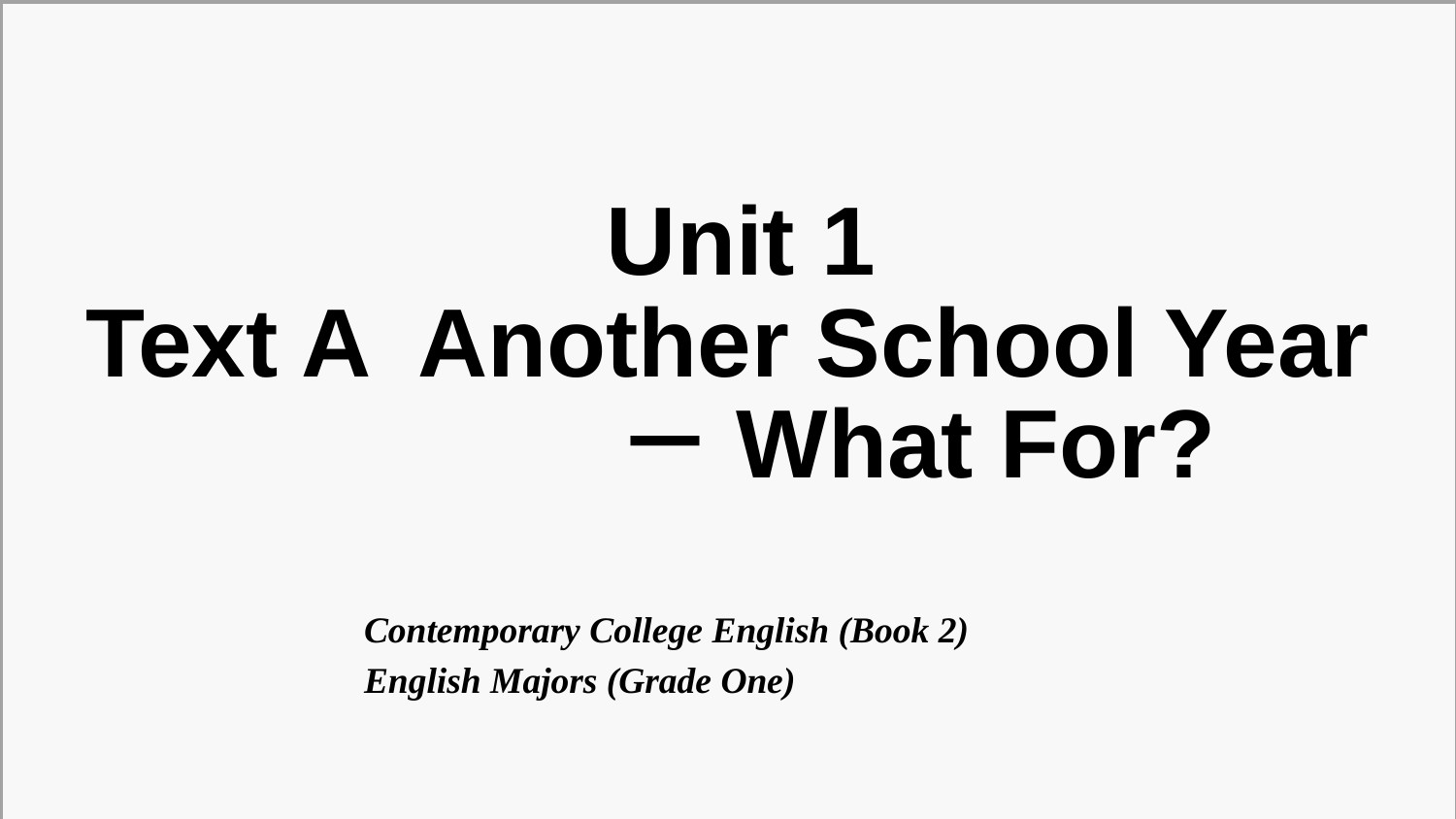

Unit 1
Text A  Another School Year
                －What For?
Contemporary College English (Book 2)
English Majors (Grade One)